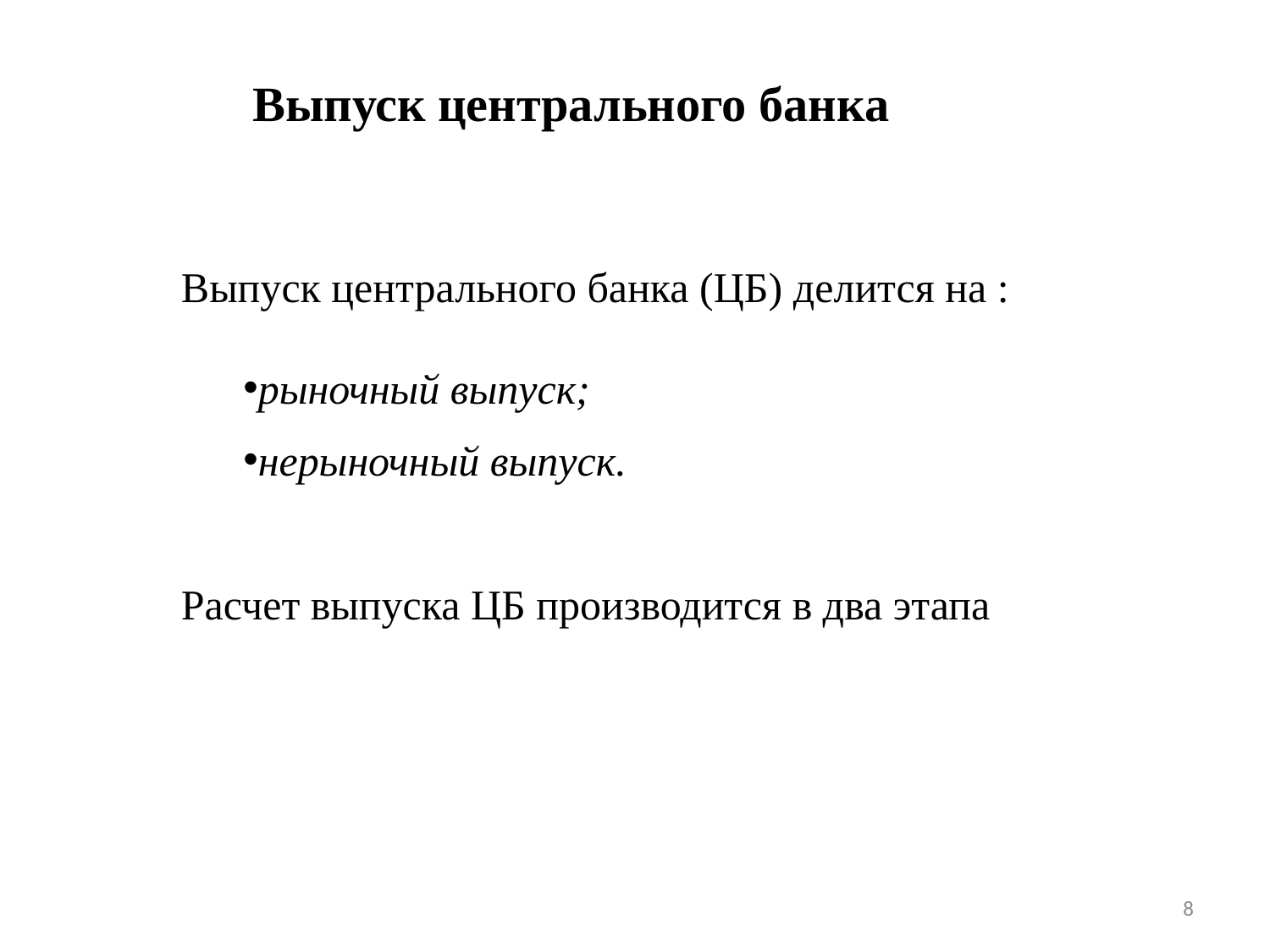

Выпуск центрального банка

Выпуск центрального банка (ЦБ) делится на :

рыночный выпуск;
нерыночный выпуск.

Расчет выпуска ЦБ производится в два этапа

8